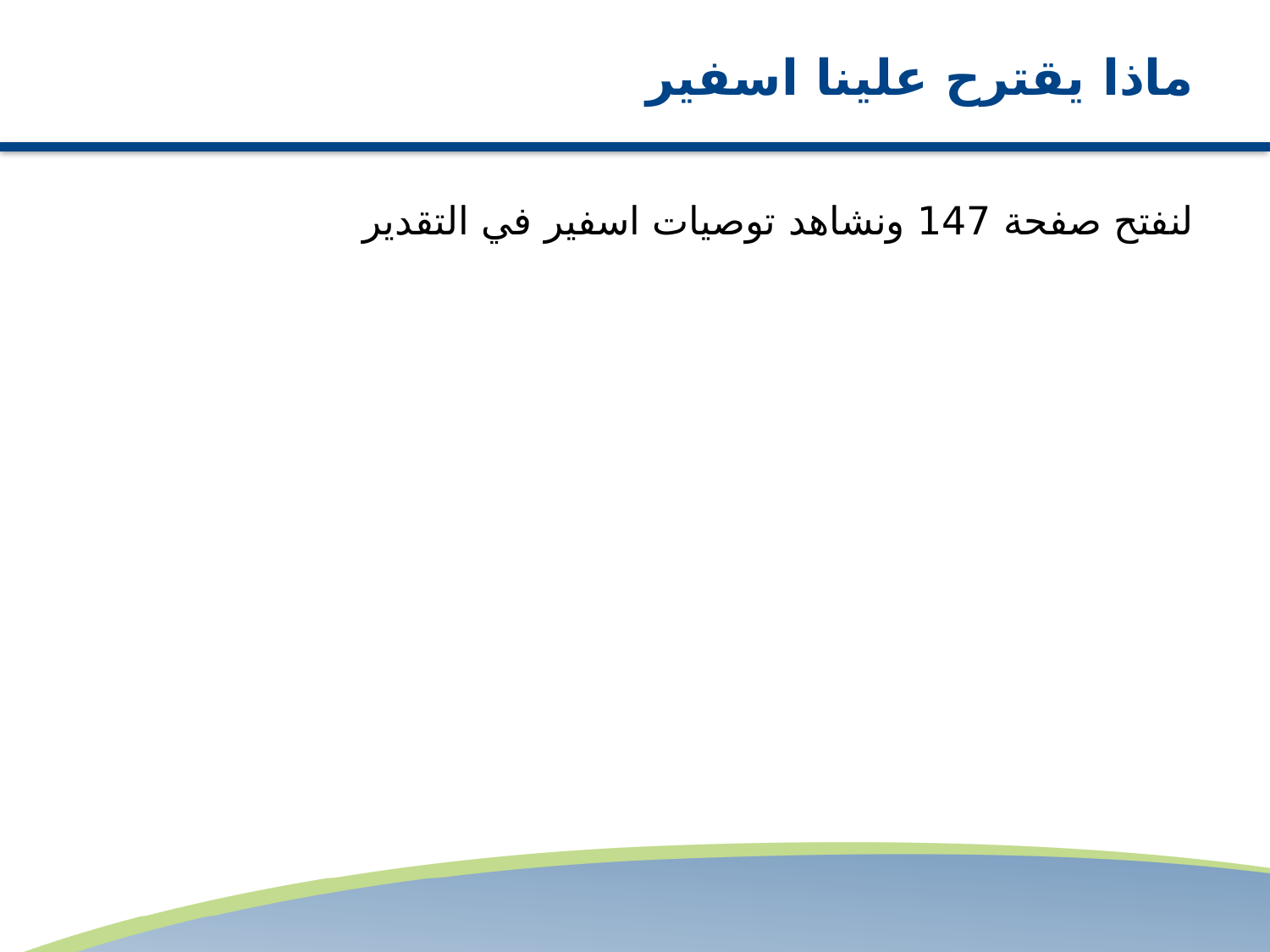

# ماذا يقترح علينا اسفير
لنفتح صفحة 147 ونشاهد توصيات اسفير في التقدير